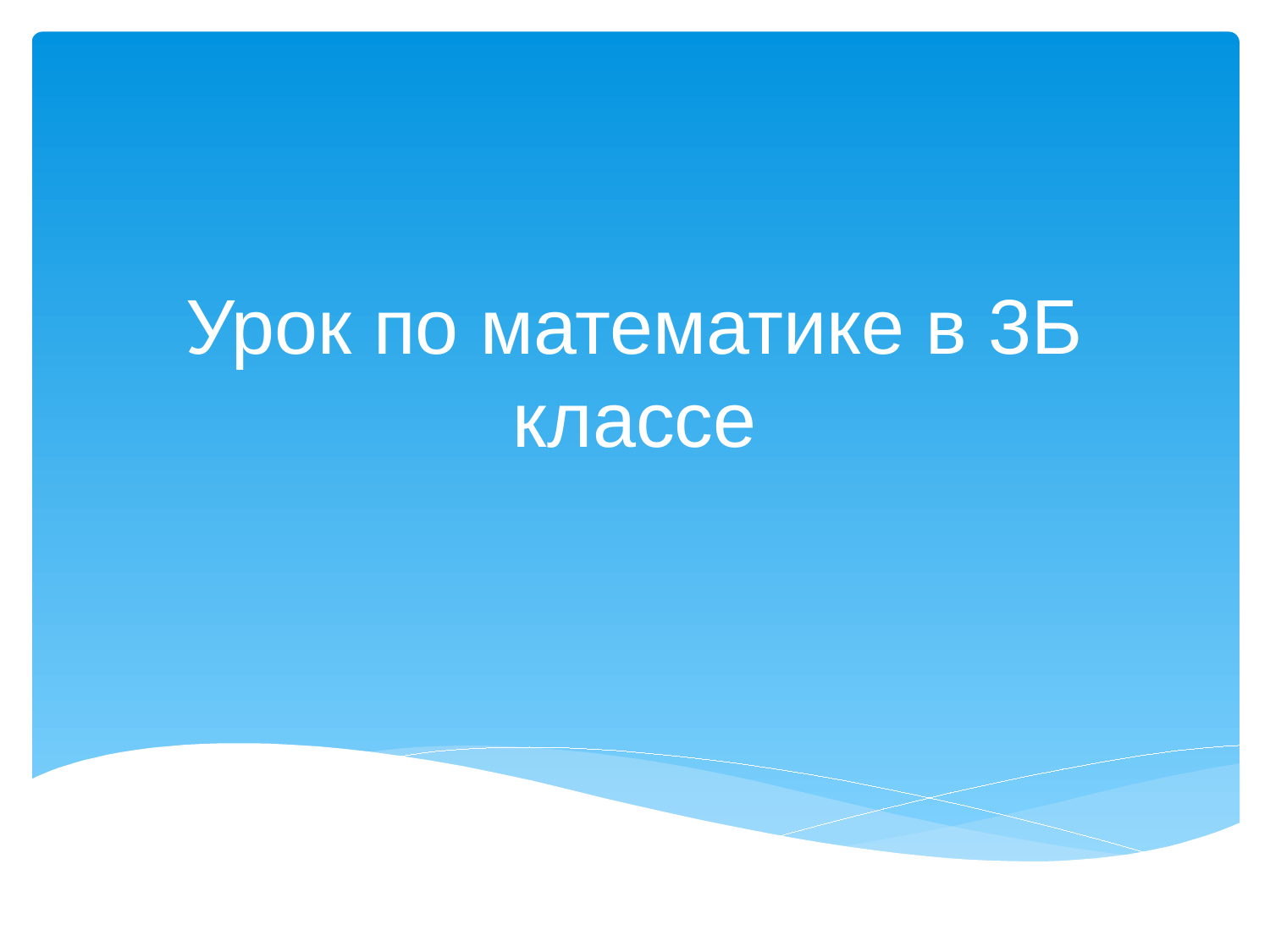

# Урок по математике в 3Б классе